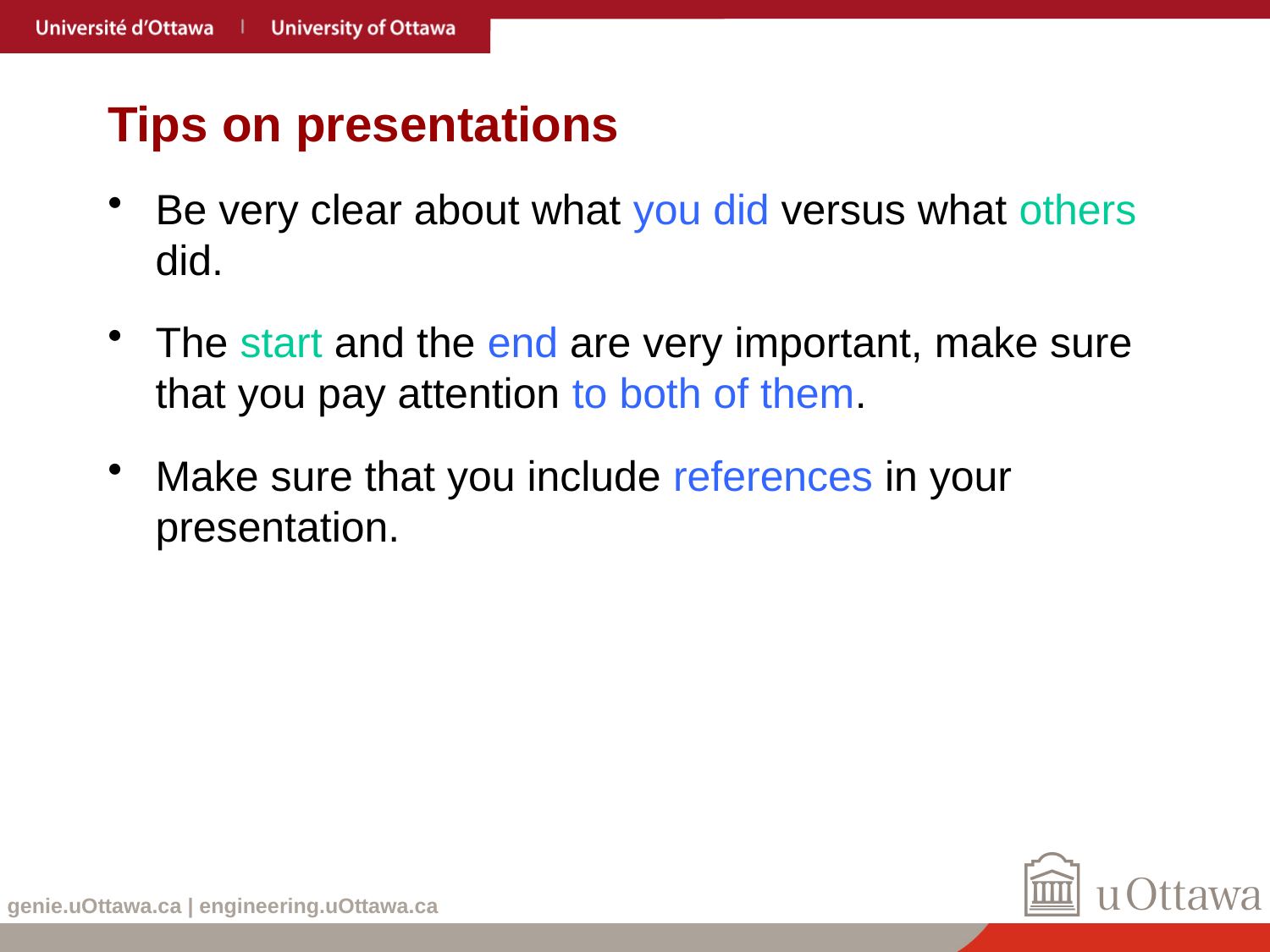

# Tips on presentations
Be very clear about what you did versus what others did.
The start and the end are very important, make sure that you pay attention to both of them.
Make sure that you include references in your presentation.